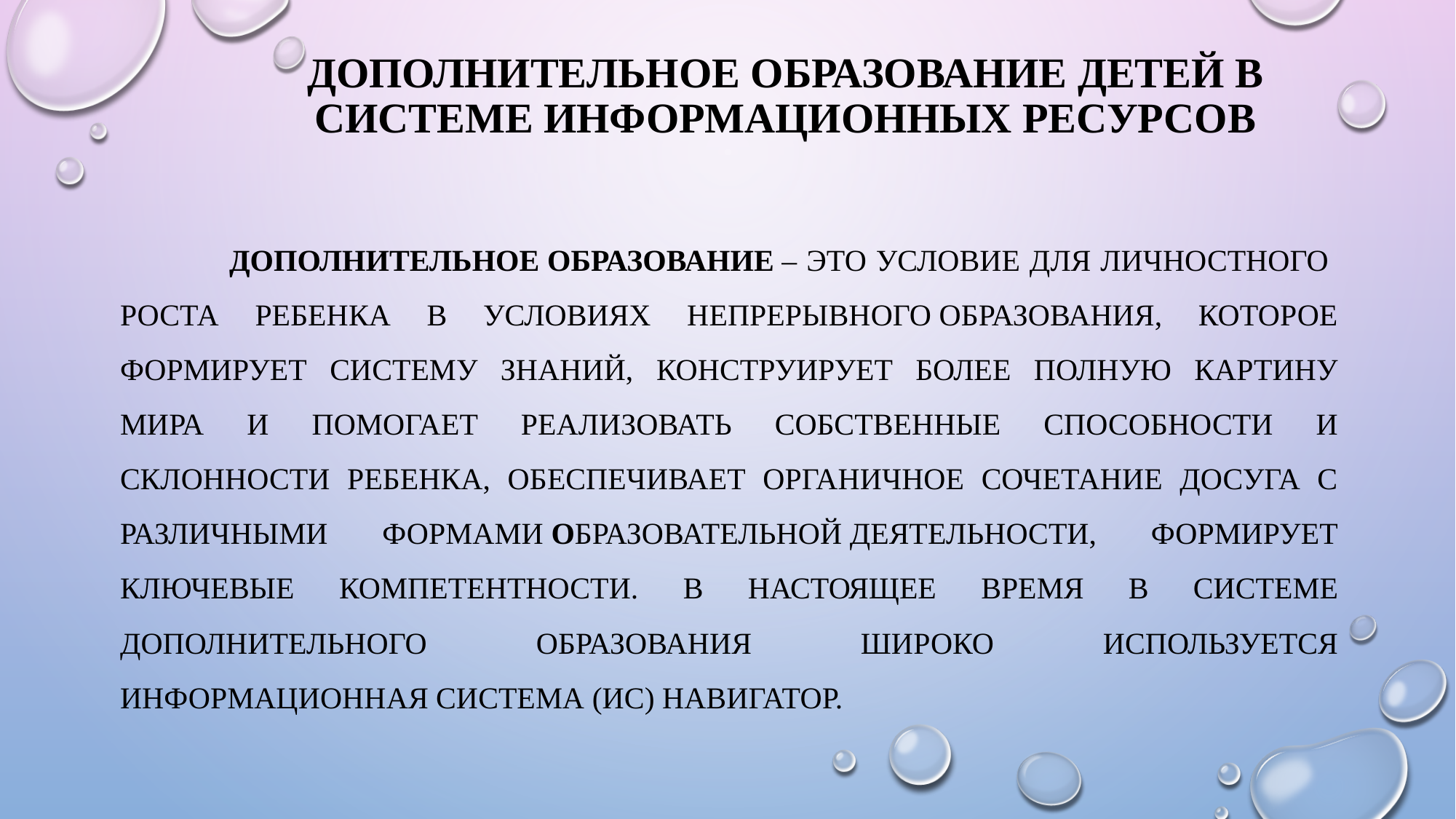

# дополнительное образование детей в системе информационных ресурсов
	Дополнительное образование – это условие для личностного  роста ребенка в условиях непрерывного образования, которое формирует систему знаний, конструирует более полную картину мира и помогает реализовать собственные способности и склонности ребенка, обеспечивает органичное сочетание досуга с различными формами образовательной деятельности, формирует ключевые компетентности. В настоящее время в системе дополнительного образования широко используется информационная система (ИС) Навигатор.